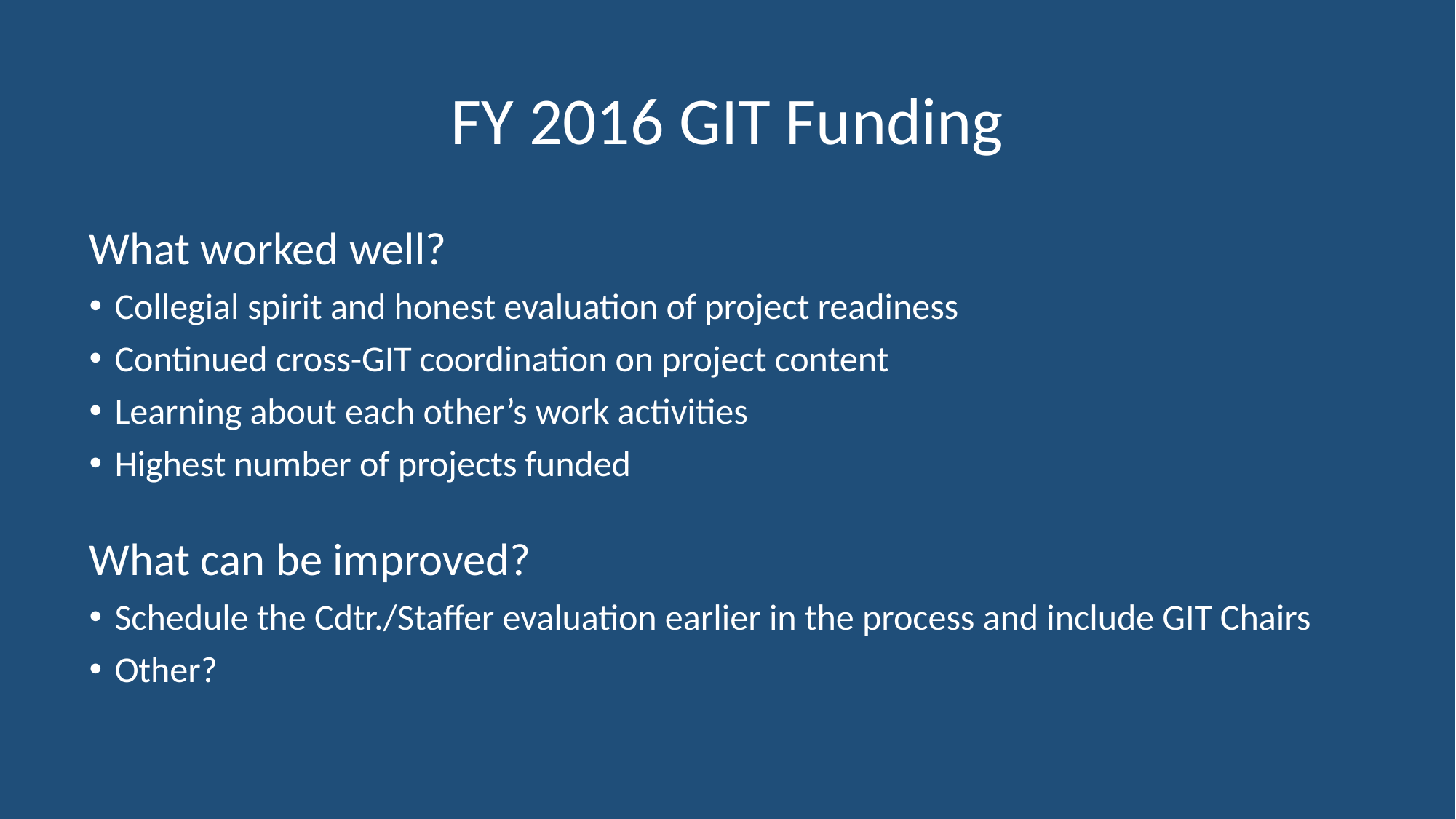

# FY 2016 GIT Funding
What worked well?
Collegial spirit and honest evaluation of project readiness
Continued cross-GIT coordination on project content
Learning about each other’s work activities
Highest number of projects funded
What can be improved?
Schedule the Cdtr./Staffer evaluation earlier in the process and include GIT Chairs
Other?